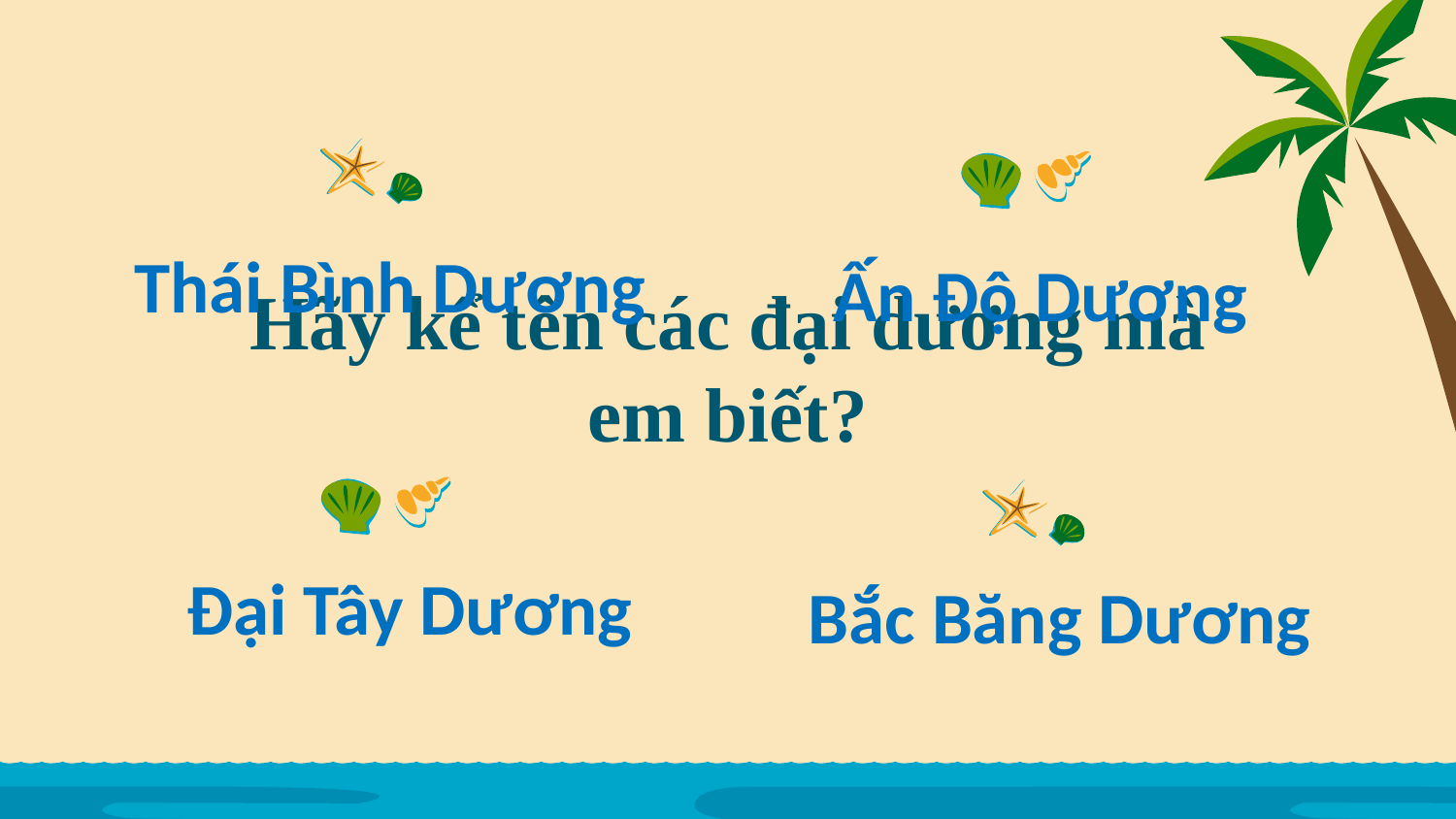

Thái Bình Dương
Ấn Độ Dương
# Hãy kể tên các đại dương mà em biết?

Đại Tây Dương
Bắc Băng Dương